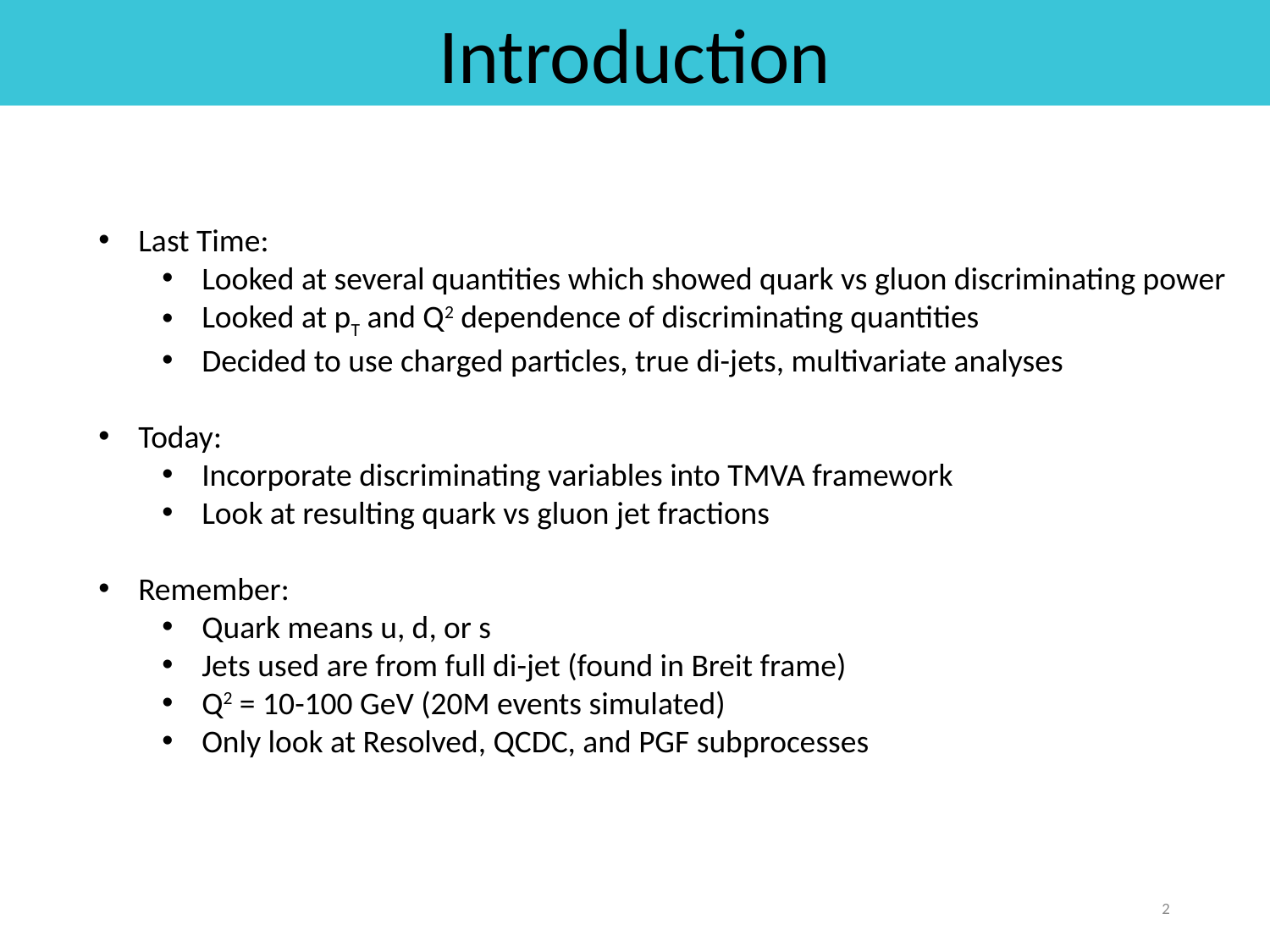

Introduction
Last Time:
Looked at several quantities which showed quark vs gluon discriminating power
Looked at pT and Q2 dependence of discriminating quantities
Decided to use charged particles, true di-jets, multivariate analyses

Today:
Incorporate discriminating variables into TMVA framework
Look at resulting quark vs gluon jet fractions

Remember:
Quark means u, d, or s
Jets used are from full di-jet (found in Breit frame)
Q2 = 10-100 GeV (20M events simulated)
Only look at Resolved, QCDC, and PGF subprocesses
2